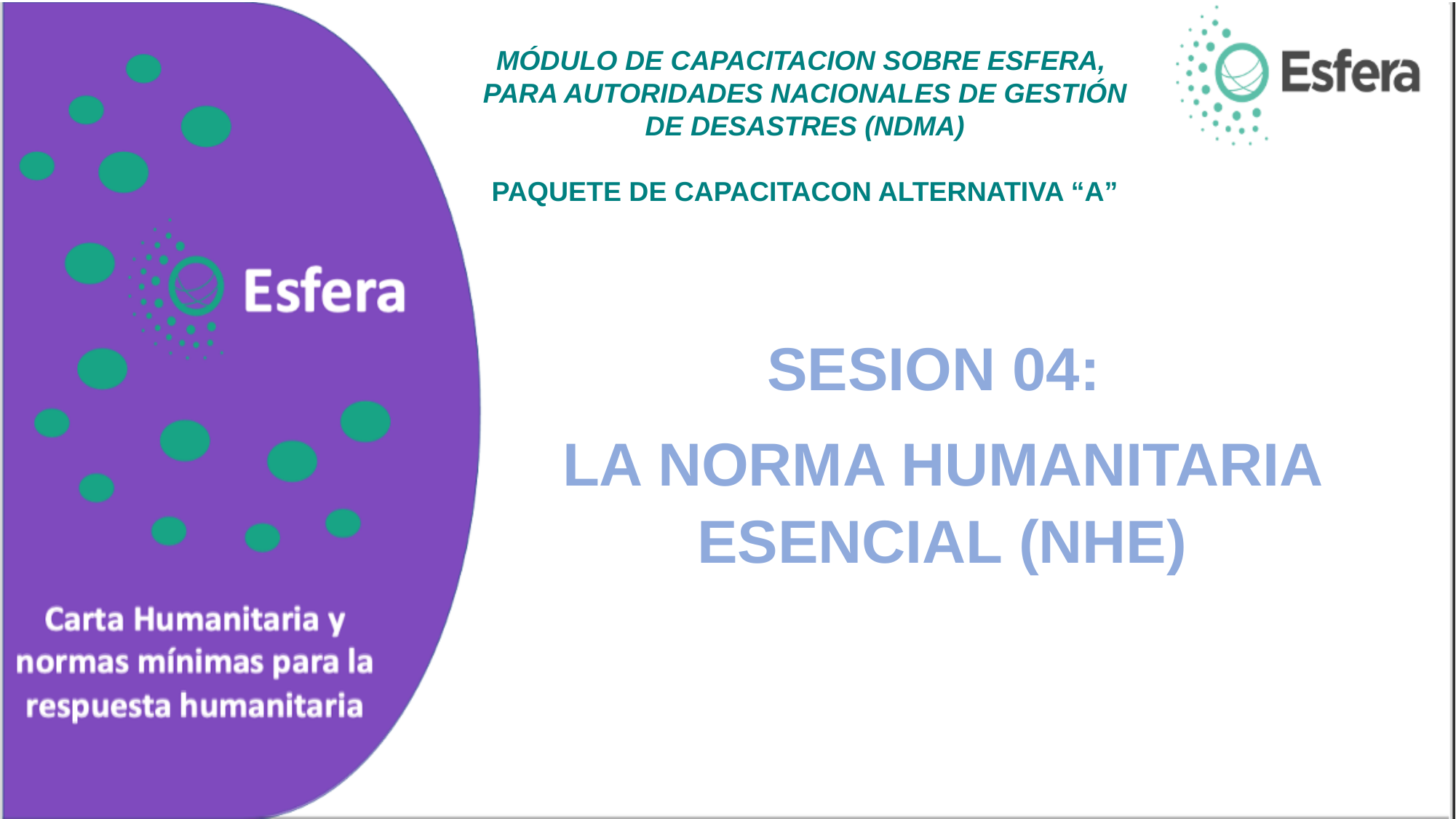

MÓDULO DE CAPACITACION SOBRE ESFERA,
PARA AUTORIDADES NACIONALES DE GESTIÓN DE DESASTRES (NDMA)

PAQUETE DE CAPACITACON ALTERNATIVA “A”

SESION 04:
LA NORMA HUMANITARIA ESENCIAL (NHE)